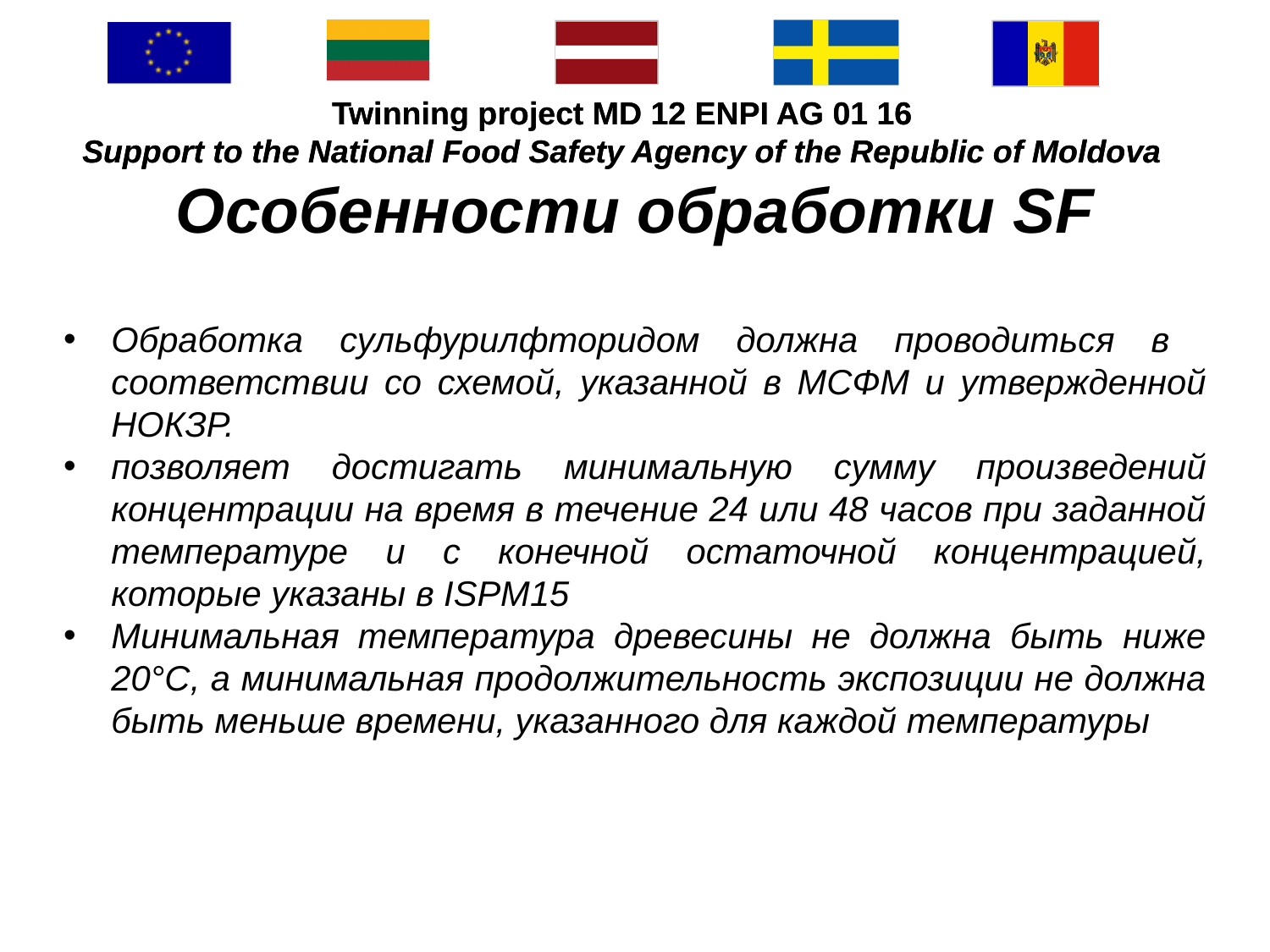

#
Особенности обработки SF
Обработка сульфурилфторидом должна проводиться в  соответствии со схемой, указанной в МСФМ и утвержденной НОКЗР.
позволяет достигать минимальную сумму произведений концентрации на время в течение 24 или 48 часов при заданной температуре и с конечной остаточной концентрацией, которые указаны в ISPM15
Минимальная температура древесины не должна быть ниже 20°C, а минимальная продолжительность экспозиции не должна быть меньше времени, указанного для каждой температуры